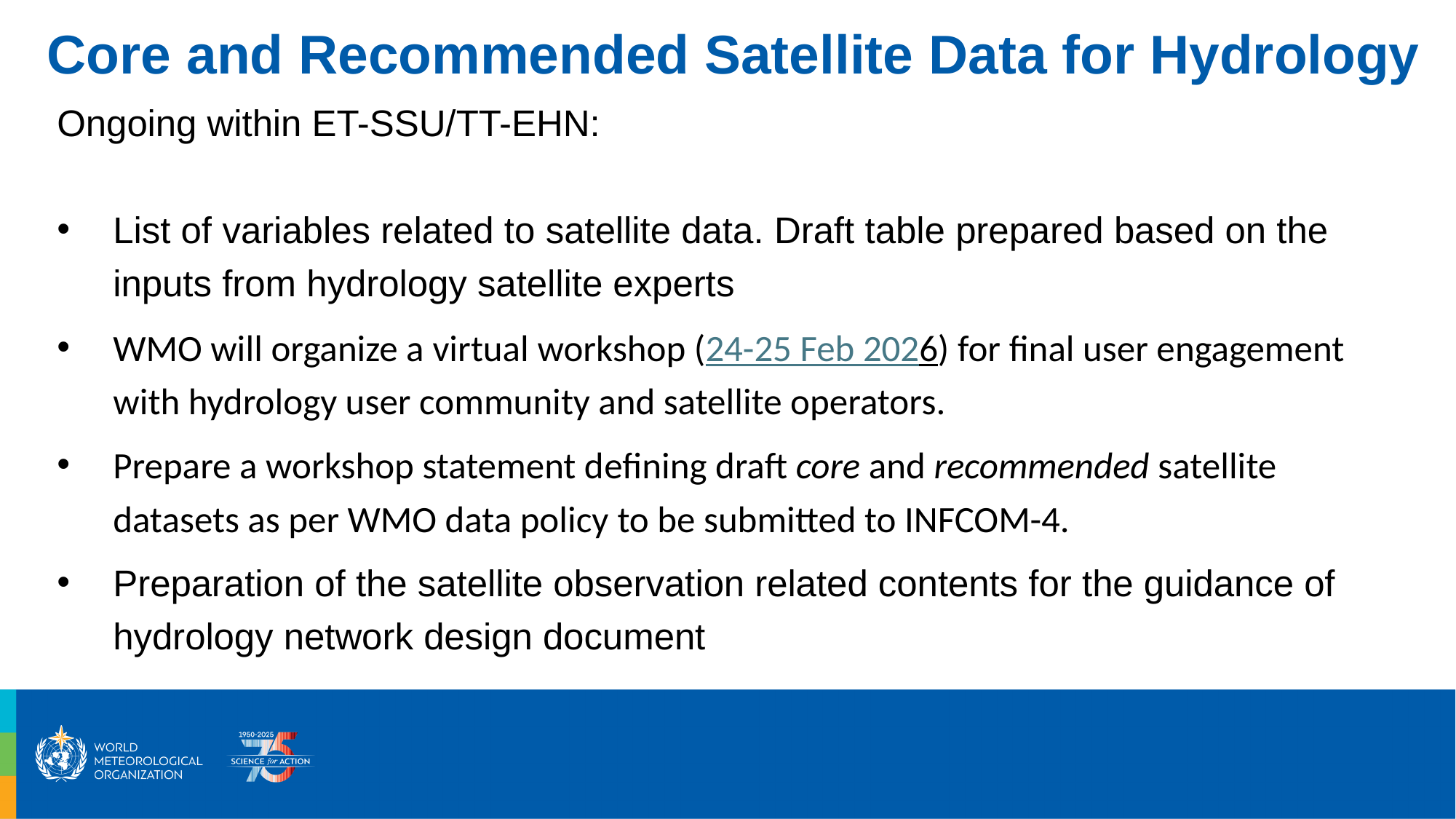

Core and Recommended Satellite Data for Hydrology
Ongoing within ET-SSU/TT-EHN:

List of variables related to satellite data. Draft table prepared based on the inputs from hydrology satellite experts
WMO will organize a virtual workshop (24-25 Feb 2026) for final user engagement with hydrology user community and satellite operators.
Prepare a workshop statement defining draft core and recommended satellite datasets as per WMO data policy to be submitted to INFCOM-4.
Preparation of the satellite observation related contents for the guidance of hydrology network design document